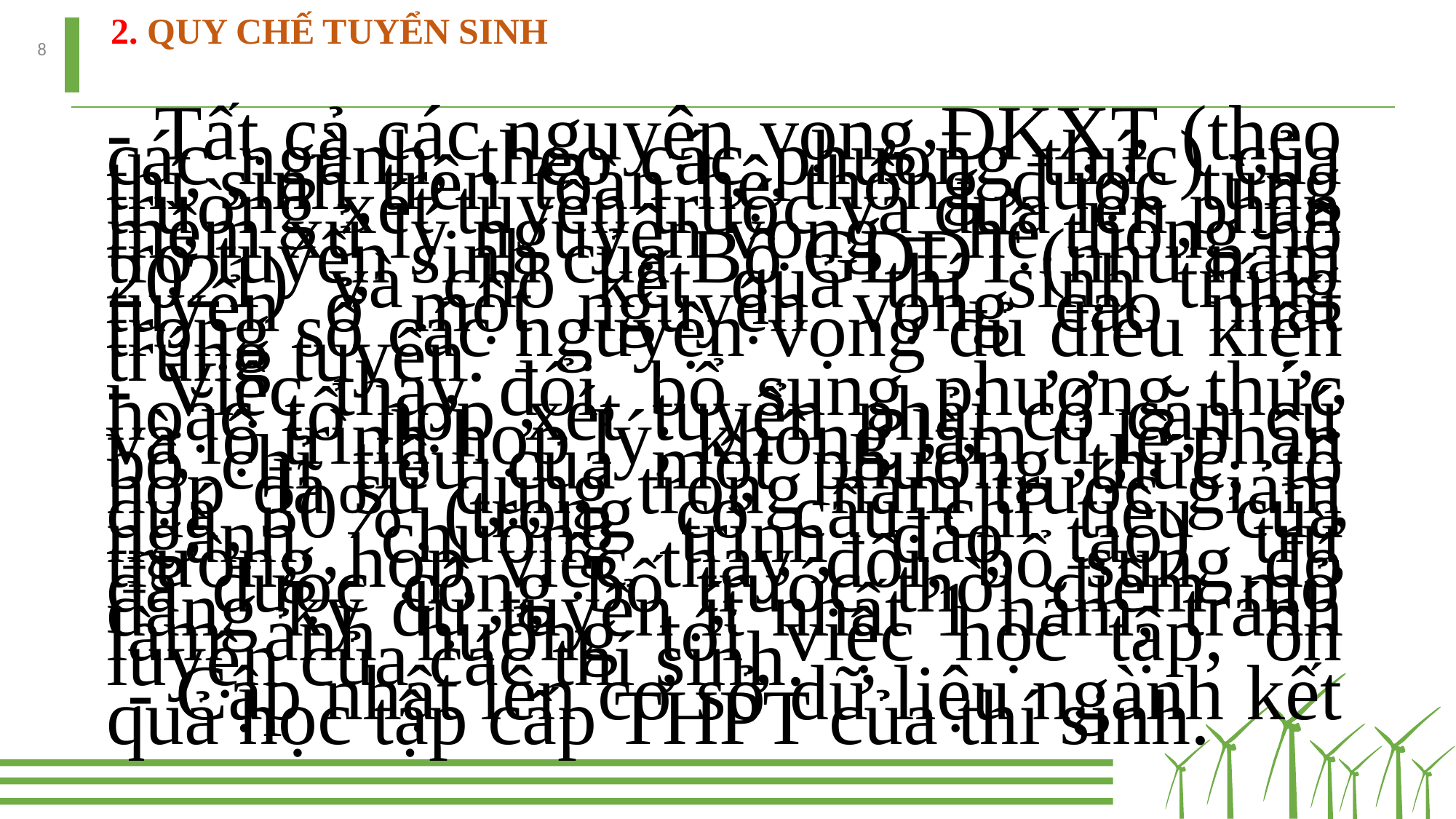

# 2. QUY CHẾ TUYỂN SINH
8
- Tất cả các nguyện vọng ĐKXT (theo các ngành, theo các phương thức) của thí sinh trên toàn hệ thống được từng trường xét tuyển trước và đưa lên phần mềm xử lý nguyện vọng – hệ thống hỗ trợ tuyển sinh của Bộ GDĐT (như năm 2021) và cho kết quả thí sinh trúng tuyển ở một nguyện vọng cao nhất trong số các nguyện vọng đủ điều kiện trúng tuyển.
- Việc thay đổi, bổ sung phương thức hoặc tổ hợp xét tuyển phải có căn cứ và lộ trình hợp lý; không làm tỉ lệ phân bổ chỉ tiêu của một phương thức, tổ hợp đã sử dụng trong năm trước giảm quá 30% (trong cơ cấu chỉ tiêu của ngành, chương trình đào tạo) trừ trường hợp việc thay đổi, bổ sung đó đã được công bố trước thời điểm mở đăng ký dự tuyển ít nhất 1 năm, tránh làm ảnh hưởng tới việc học tập, ôn luyện của các thí sinh.
 - Cập nhật lên cơ sở dữ liệu ngành kết quả học tập cấp THPT của thí sinh.